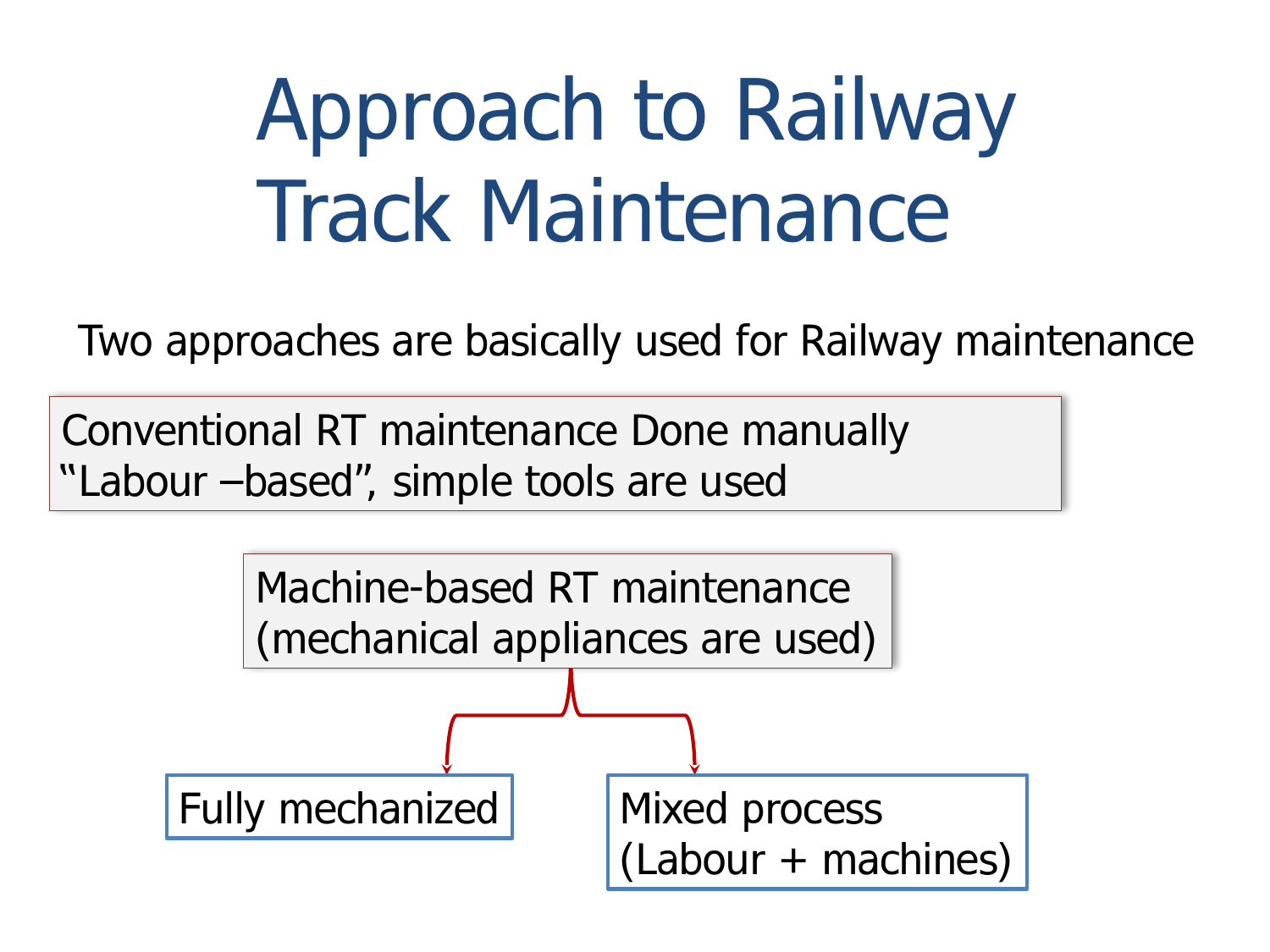

Approach to Railway
Track Maintenance
Two approaches are basically used for Railway maintenance
Conventional RT maintenance Done manually “Labour –based”, simple tools are used
Machine-based RT maintenance
(mechanical appliances are used)

Fully mechanized
Mixed process
(Labour + machines)